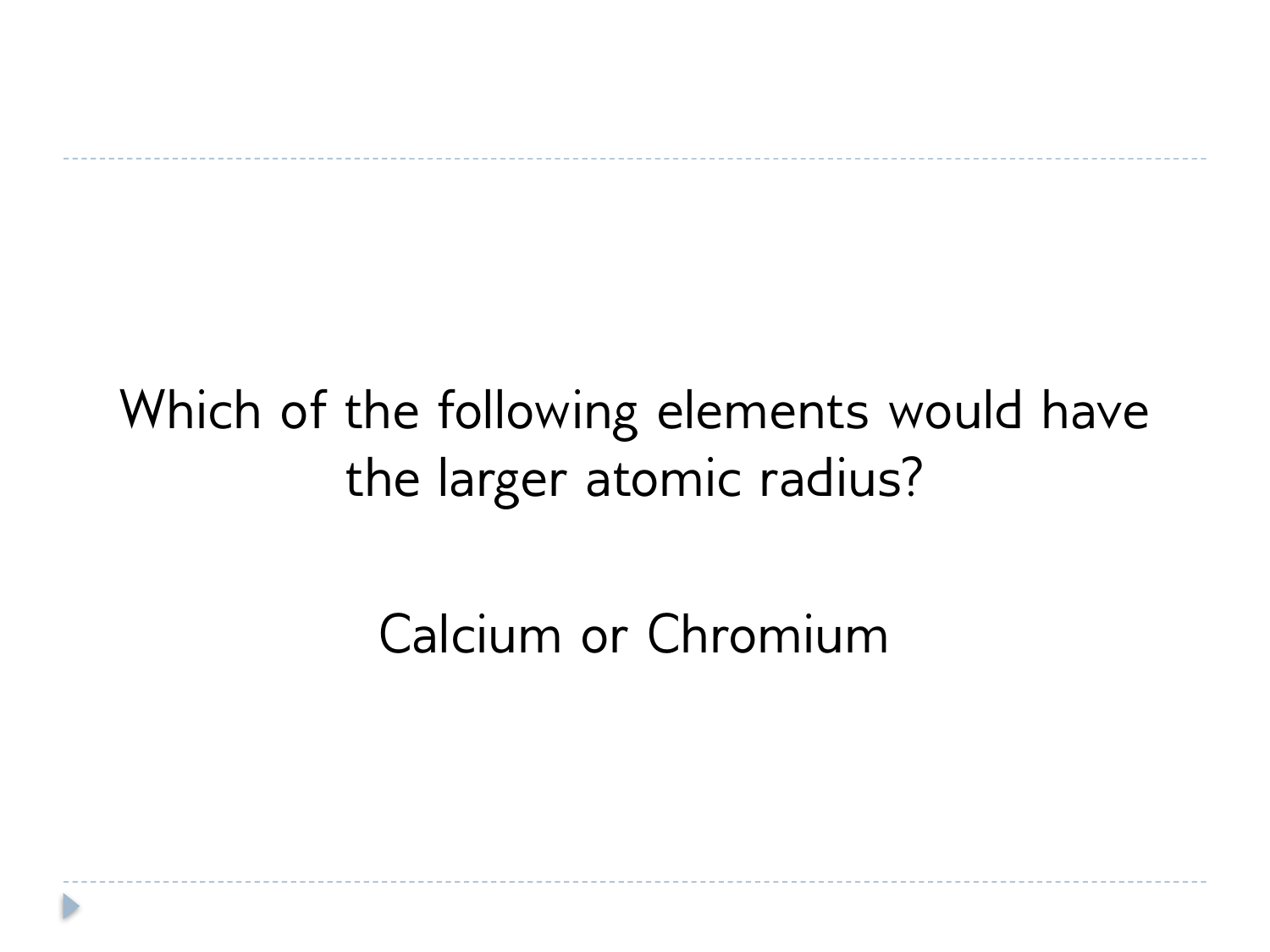

Which of the following elements would have the larger atomic radius?

Calcium or Chromium